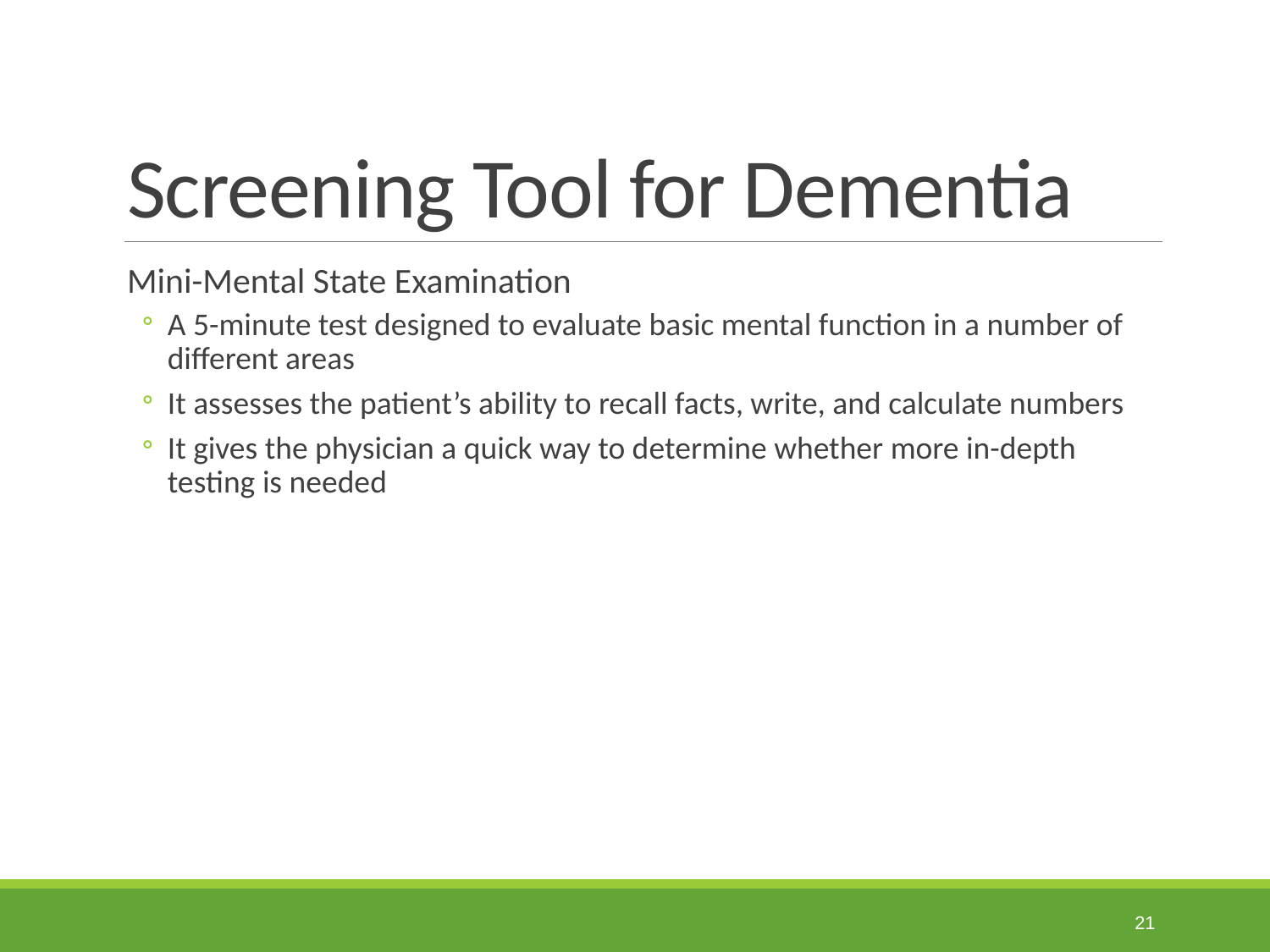

# Screening Tool for Dementia
Mini-Mental State Examination
A 5-minute test designed to evaluate basic mental function in a number of different areas
It assesses the patient’s ability to recall facts, write, and calculate numbers
It gives the physician a quick way to determine whether more in-depth testing is needed
 21